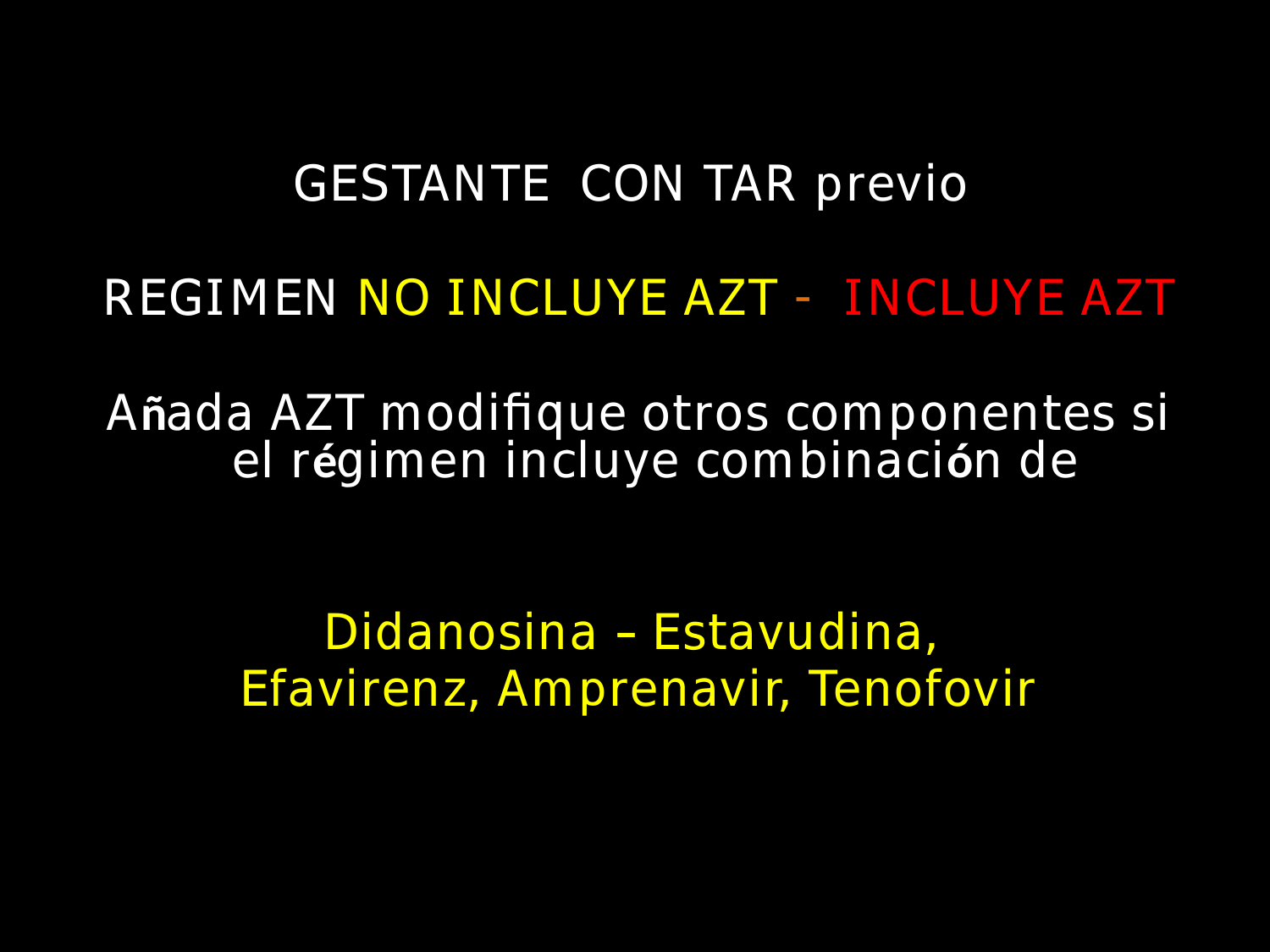

GESTANTE  CON TAR previo

REGIMEN NO INCLUYE AZT -  INCLUYE AZT

Añada AZT modifique otros componentes si el régimen incluye combinación de

Didanosina – Estavudina,
Efavirenz, Amprenavir, Tenofovir